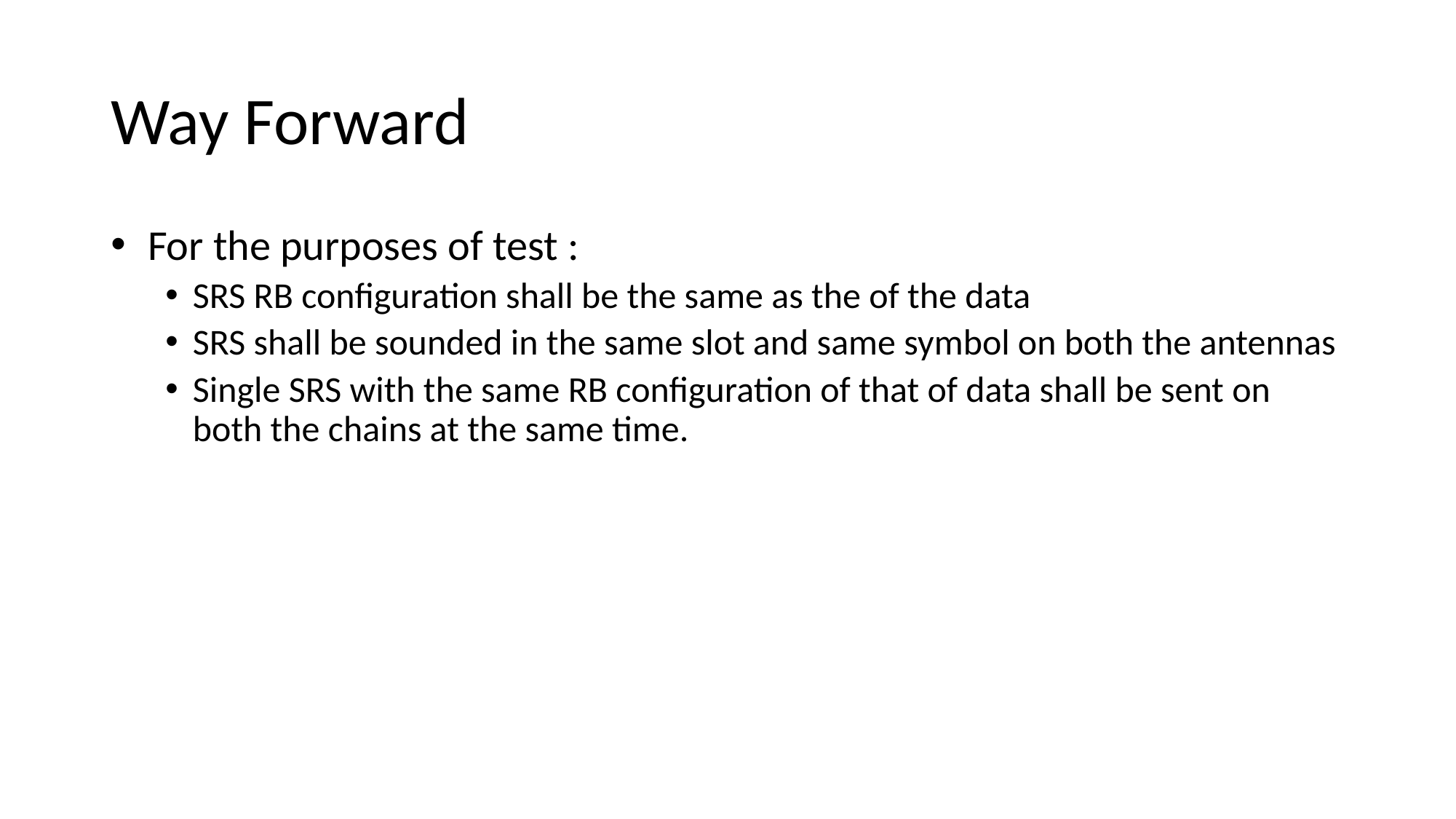

# Way Forward
 For the purposes of test :
SRS RB configuration shall be the same as the of the data
SRS shall be sounded in the same slot and same symbol on both the antennas
Single SRS with the same RB configuration of that of data shall be sent on both the chains at the same time.